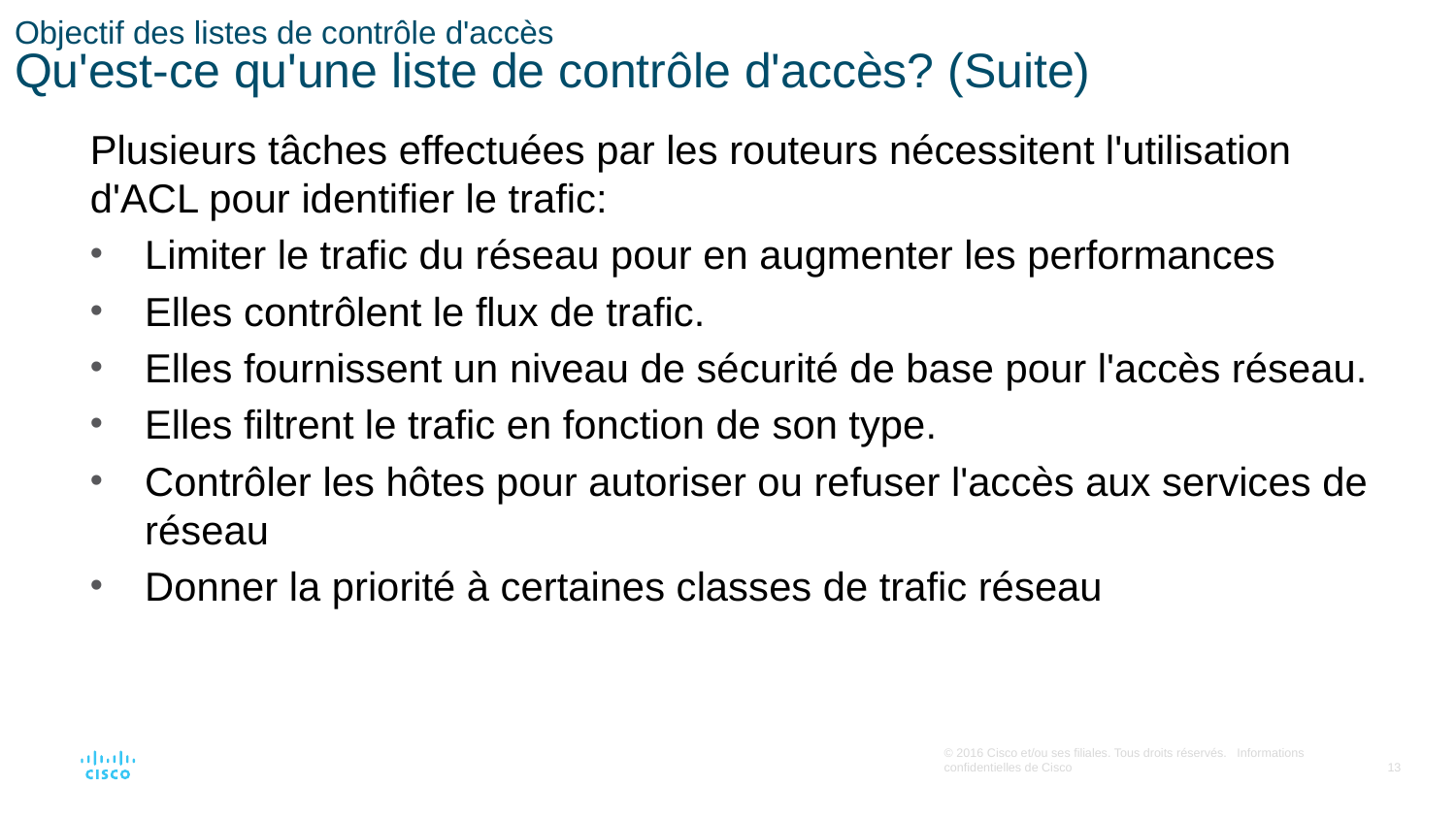

# Objectif des listes de contrôle d'accès Qu'est-ce qu'une liste de contrôle d'accès? (Suite)
Plusieurs tâches effectuées par les routeurs nécessitent l'utilisation d'ACL pour identifier le trafic:
Limiter le trafic du réseau pour en augmenter les performances
Elles contrôlent le flux de trafic.
Elles fournissent un niveau de sécurité de base pour l'accès réseau.
Elles filtrent le trafic en fonction de son type.
Contrôler les hôtes pour autoriser ou refuser l'accès aux services de réseau
Donner la priorité à certaines classes de trafic réseau